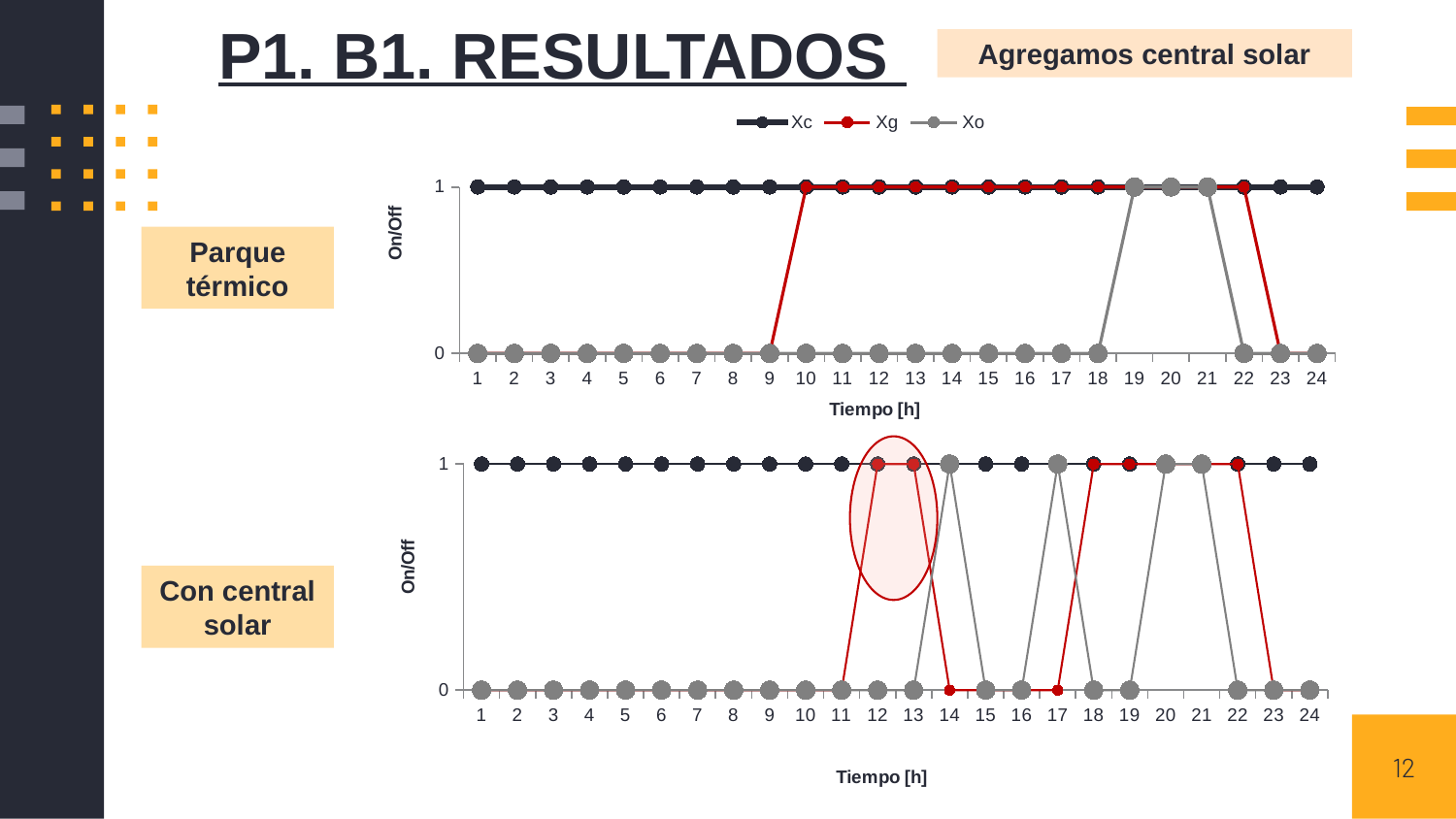

P1. B1. RESULTADOS
Agregamos central solar

### Chart

| Category | Xc | Xg | Xo |
|---|---|---|---|
Parque térmico

### Chart

| Category | Xc | Xg | Xo |
|---|---|---|---|
Con central solar
12